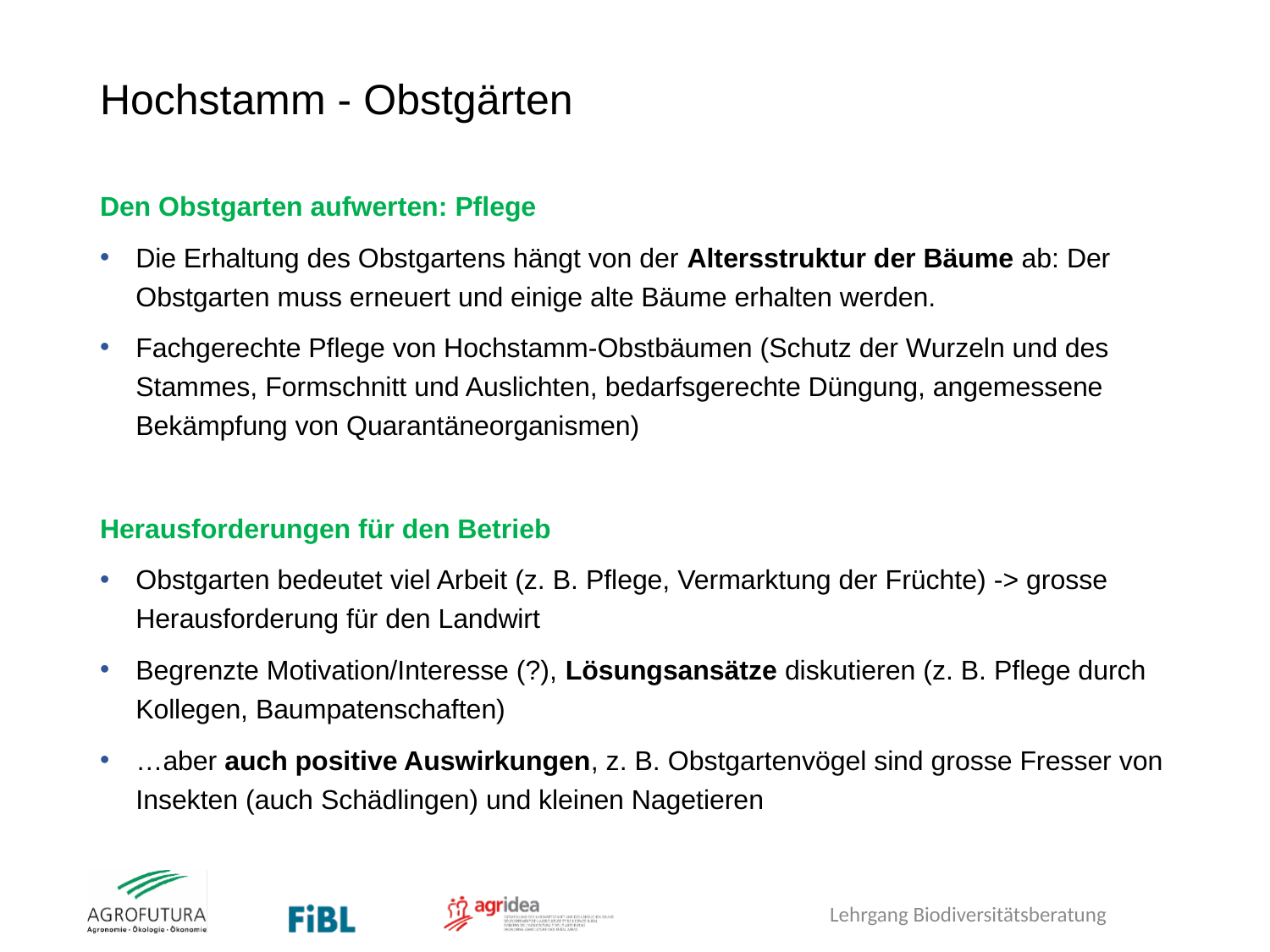

# Hochstamm - Obstgärten
Den Obstgarten aufwerten: Pflege
Die Erhaltung des Obstgartens hängt von der Altersstruktur der Bäume ab: Der Obstgarten muss erneuert und einige alte Bäume erhalten werden.
Fachgerechte Pflege von Hochstamm-Obstbäumen (Schutz der Wurzeln und des Stammes, Formschnitt und Auslichten, bedarfsgerechte Düngung, angemessene Bekämpfung von Quarantäneorganismen)

Herausforderungen für den Betrieb
Obstgarten bedeutet viel Arbeit (z. B. Pflege, Vermarktung der Früchte) -> grosse Herausforderung für den Landwirt
Begrenzte Motivation/Interesse (?), Lösungsansätze diskutieren (z. B. Pflege durch Kollegen, Baumpatenschaften)
…aber auch positive Auswirkungen, z. B. Obstgartenvögel sind grosse Fresser von Insekten (auch Schädlingen) und kleinen Nagetieren

Lehrgang Biodiversitätsberatung